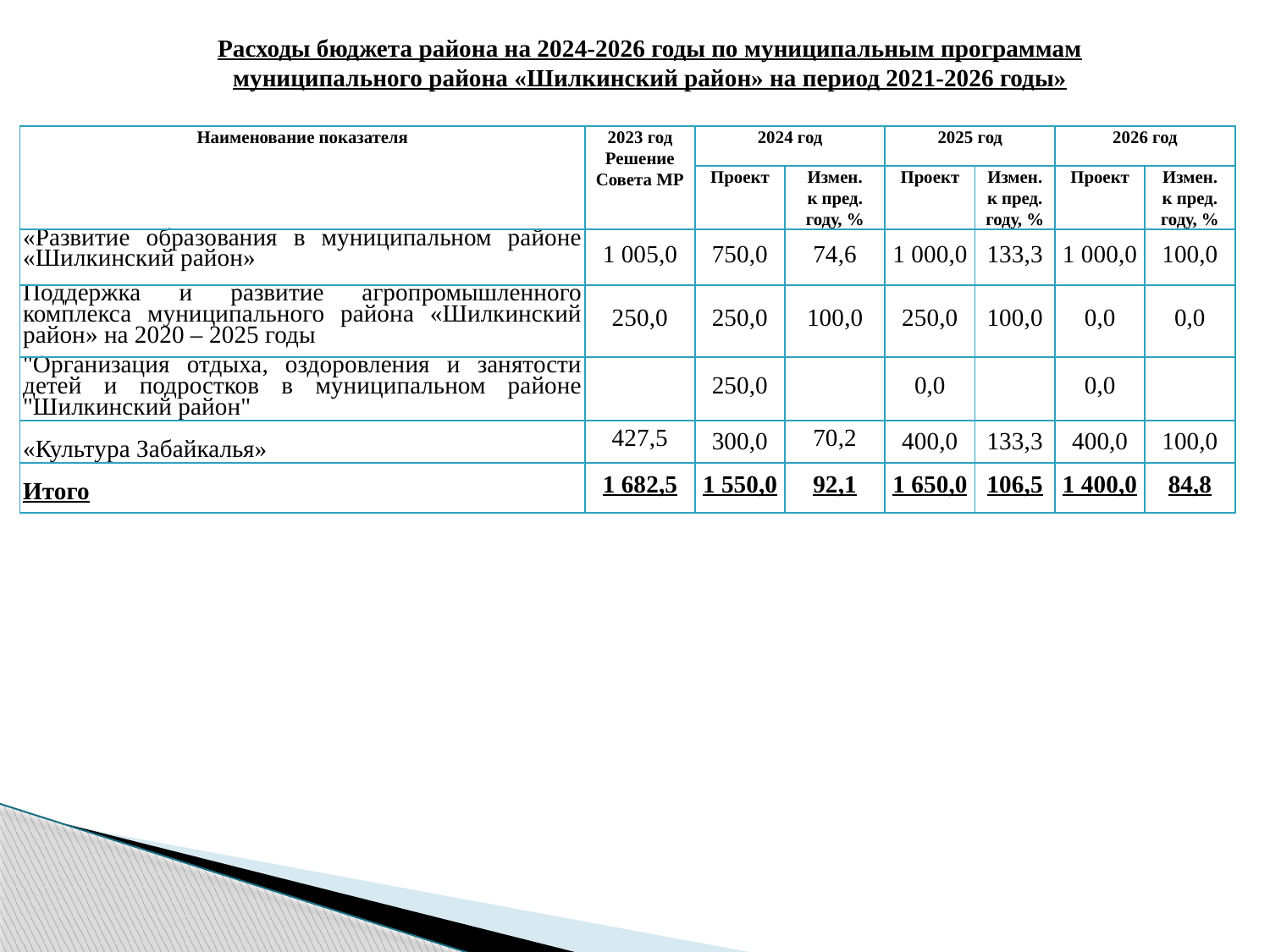

Расходы бюджета района на 2024-2026 годы по муниципальным программам
муниципального района «Шилкинский район» на период 2021-2026 годы»

| Наименование показателя | 2023 год Решение Совета МР | 2024 год |  | 2025 год |  | 2026 год |  |
| --- | --- | --- | --- | --- | --- | --- | --- |
|  |  | Проект | Измен. к пред. году, % | Проект | Измен. к пред. году, % | Проект | Измен. к пред. году, % |
| «Развитие образования в муниципальном районе «Шилкинский район» | 1 005,0 | 750,0 | 74,6 | 1 000,0 | 133,3 | 1 000,0 | 100,0 |
| Поддержка и развитие агропромышленного комплекса муниципального района «Шилкинский район» на 2020 – 2025 годы | 250,0 | 250,0 | 100,0 | 250,0 | 100,0 | 0,0 | 0,0 |
| "Организация отдыха, оздоровления и занятости детей и подростков в муниципальном районе "Шилкинский район" |  | 250,0 |  | 0,0 |  | 0,0 |  |
| «Культура Забайкалья» | 427,5 | 300,0 | 70,2 | 400,0 | 133,3 | 400,0 | 100,0 |
| Итого | 1 682,5 | 1 550,0 | 92,1 | 1 650,0 | 106,5 | 1 400,0 | 84,8 |